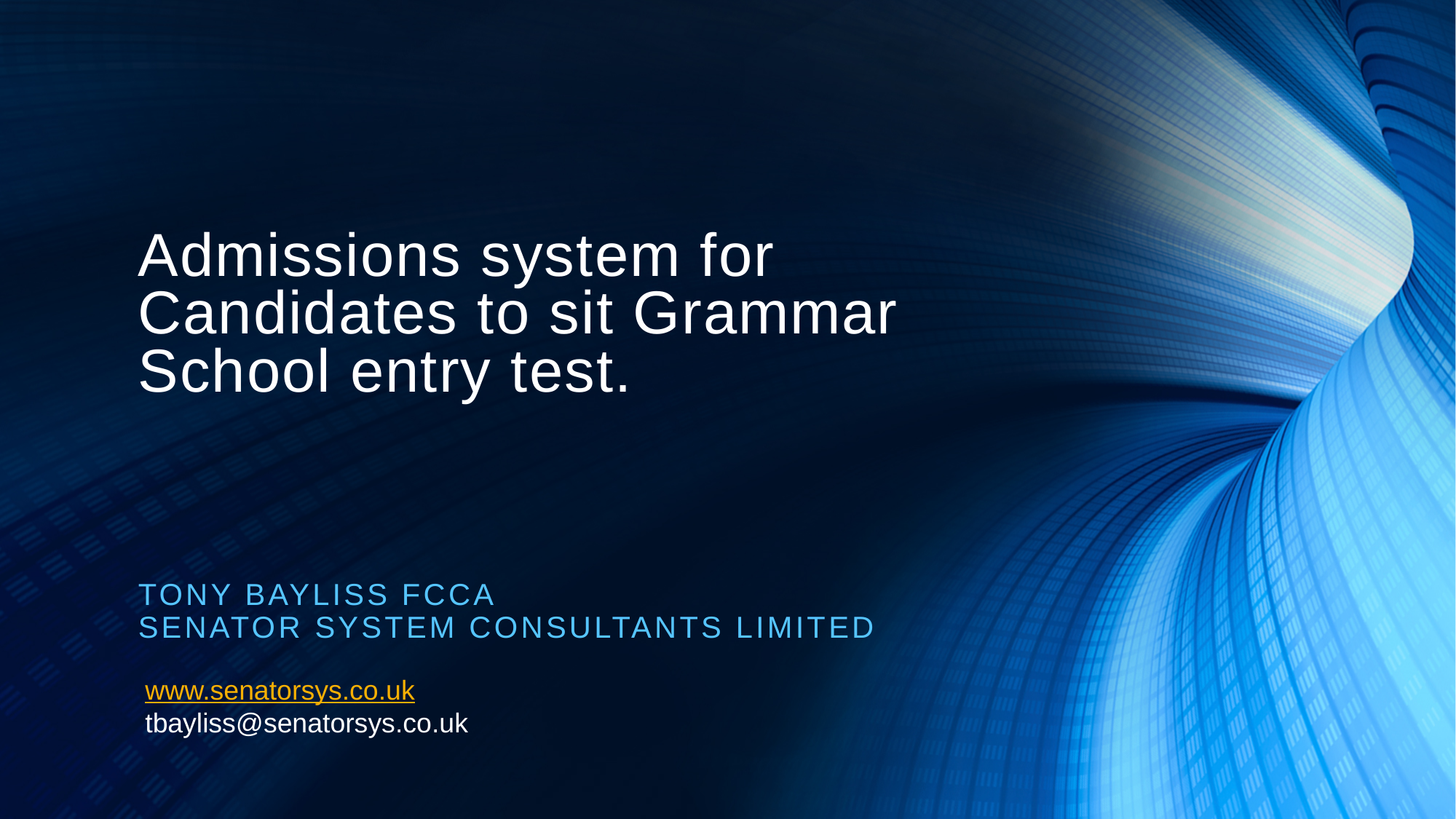

# Admissions system for Candidates to sit Grammar School entry test.
Tony Bayliss FCCA
Senator System Consultants Limited
www.senatorsys.co.uk
tbayliss@senatorsys.co.uk